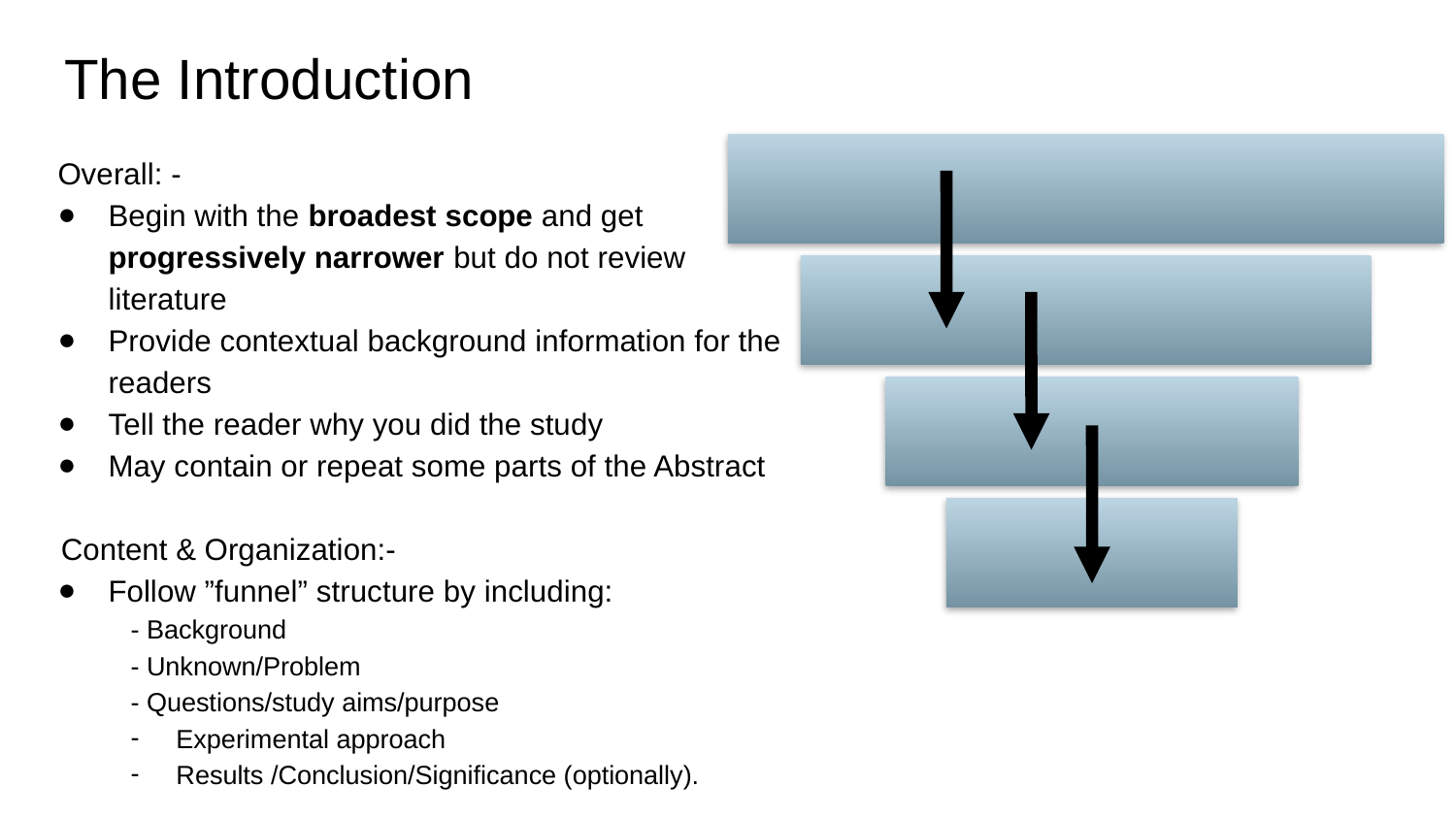

# The Introduction
Overall: -
Begin with the broadest scope and get progressively narrower but do not review literature
Provide contextual background information for the readers
Tell the reader why you did the study
May contain or repeat some parts of the Abstract

   Content & Organization:-
Follow ”funnel” structure by including:
- Background
- Unknown/Problem
- Questions/study aims/purpose
Experimental approach
Results /Conclusion/Significance (optionally).